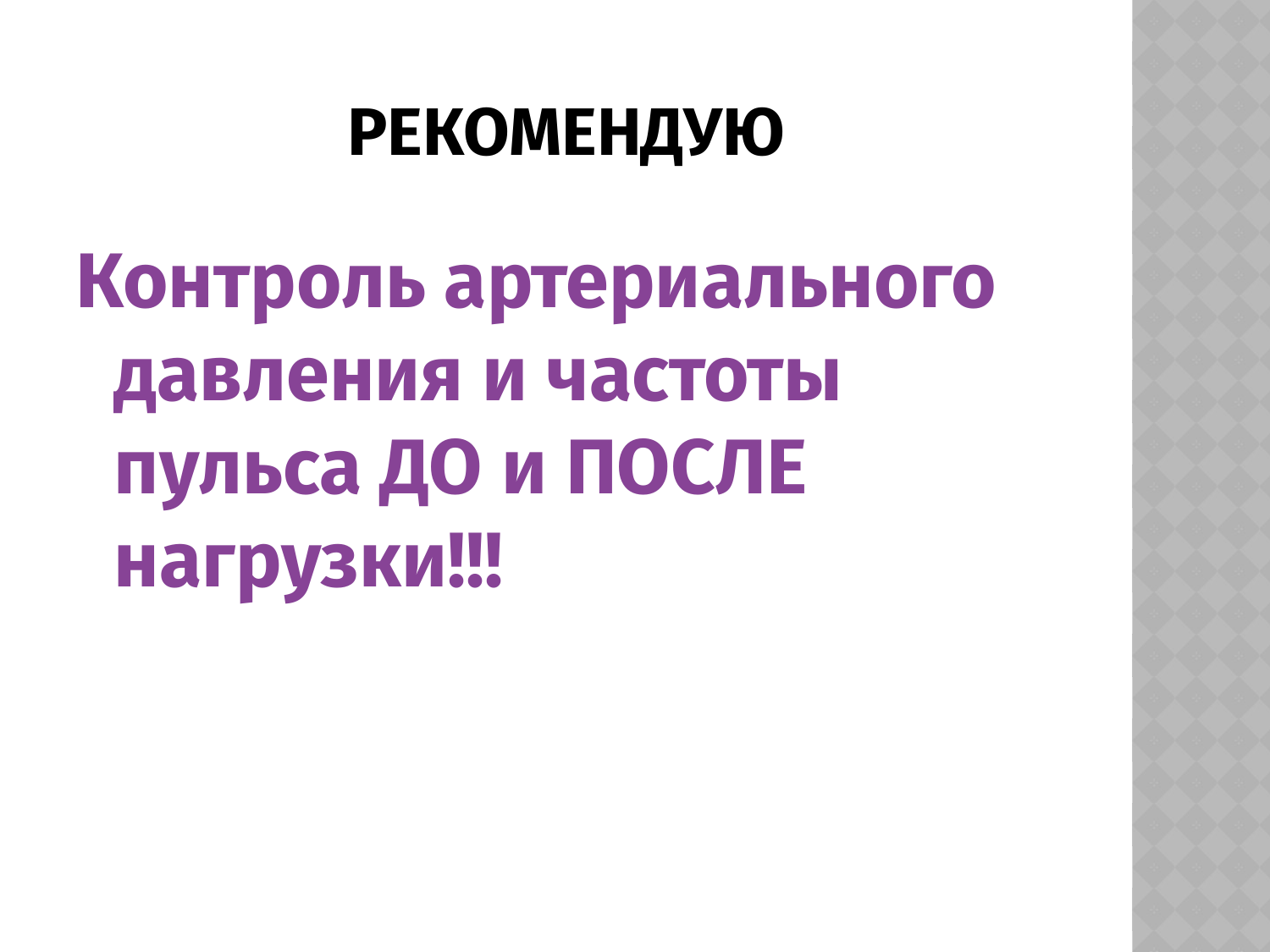

# рекомендую
Контроль артериального давления и частоты пульса ДО и ПОСЛЕ нагрузки!!!